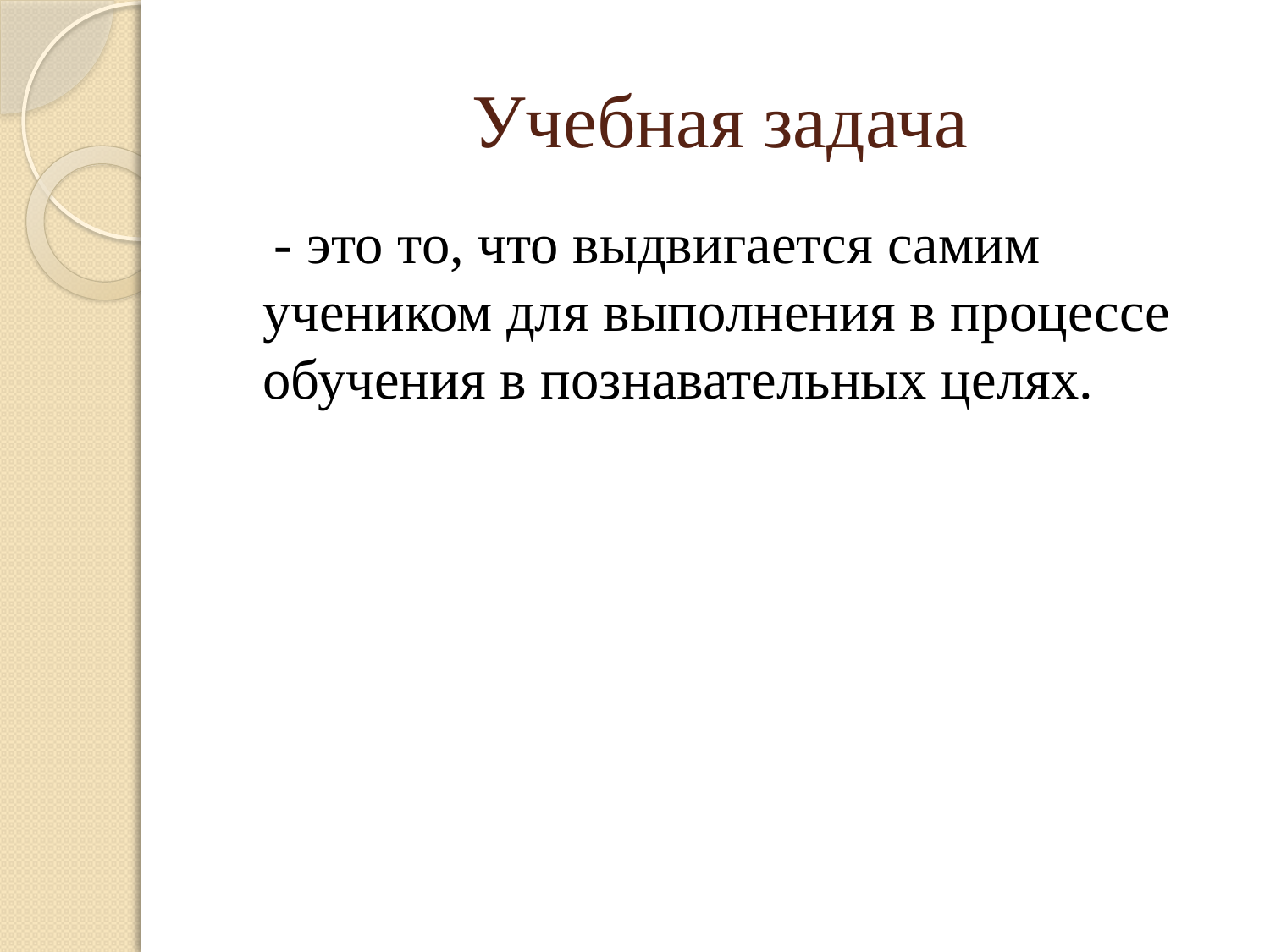

# Учебная задача
   - это то, что выдвигается самим учеником для выполнения в процессе обучения в познавательных целях.